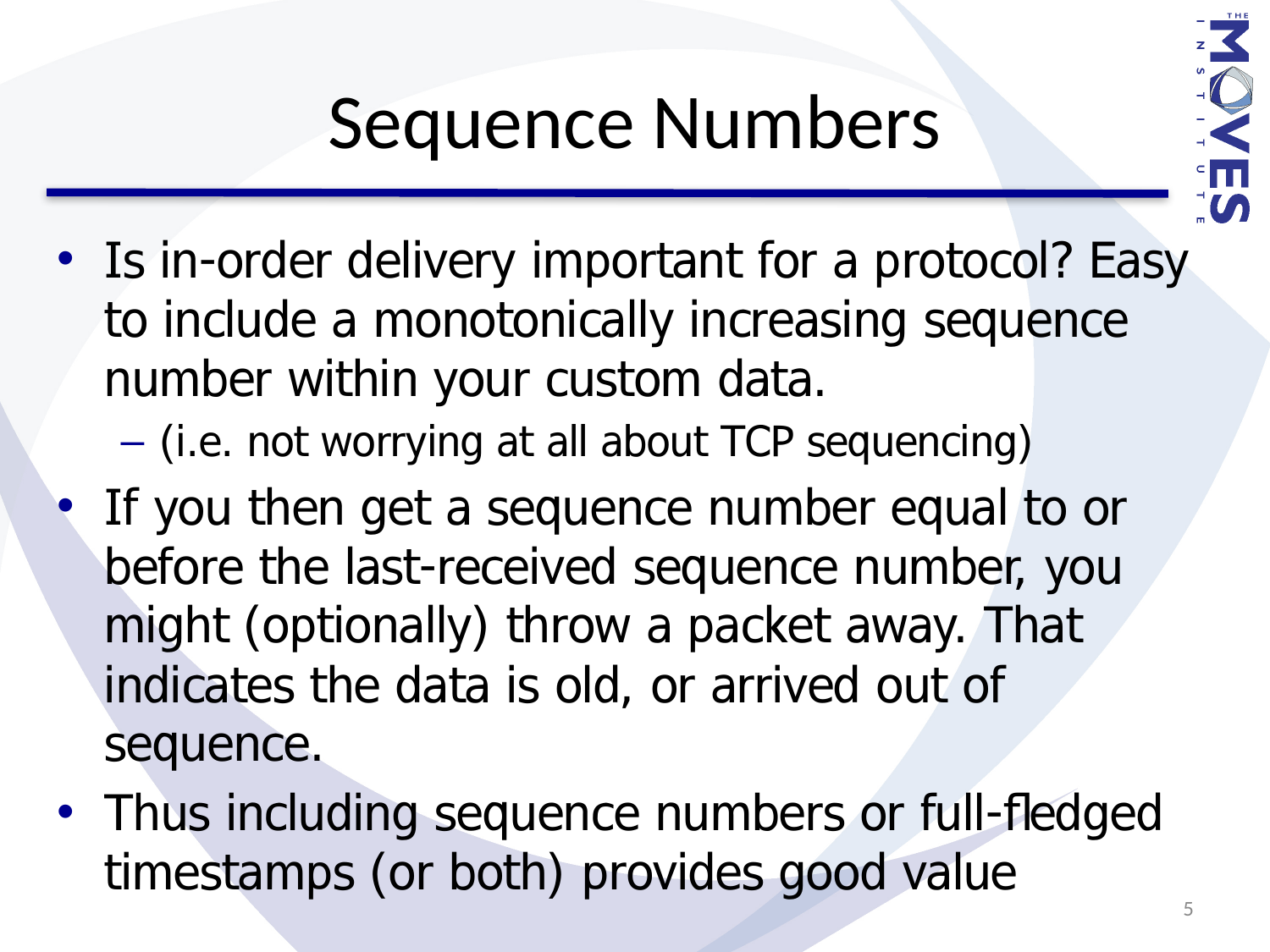

# Sequence Numbers
Is in-order delivery important for a protocol? Easy to include a monotonically increasing sequence number within your custom data.
(i.e. not worrying at all about TCP sequencing)
If you then get a sequence number equal to or before the last-received sequence number, you might (optionally) throw a packet away. That indicates the data is old, or arrived out of sequence.
Thus including sequence numbers or full-fledged timestamps (or both) provides good value

5